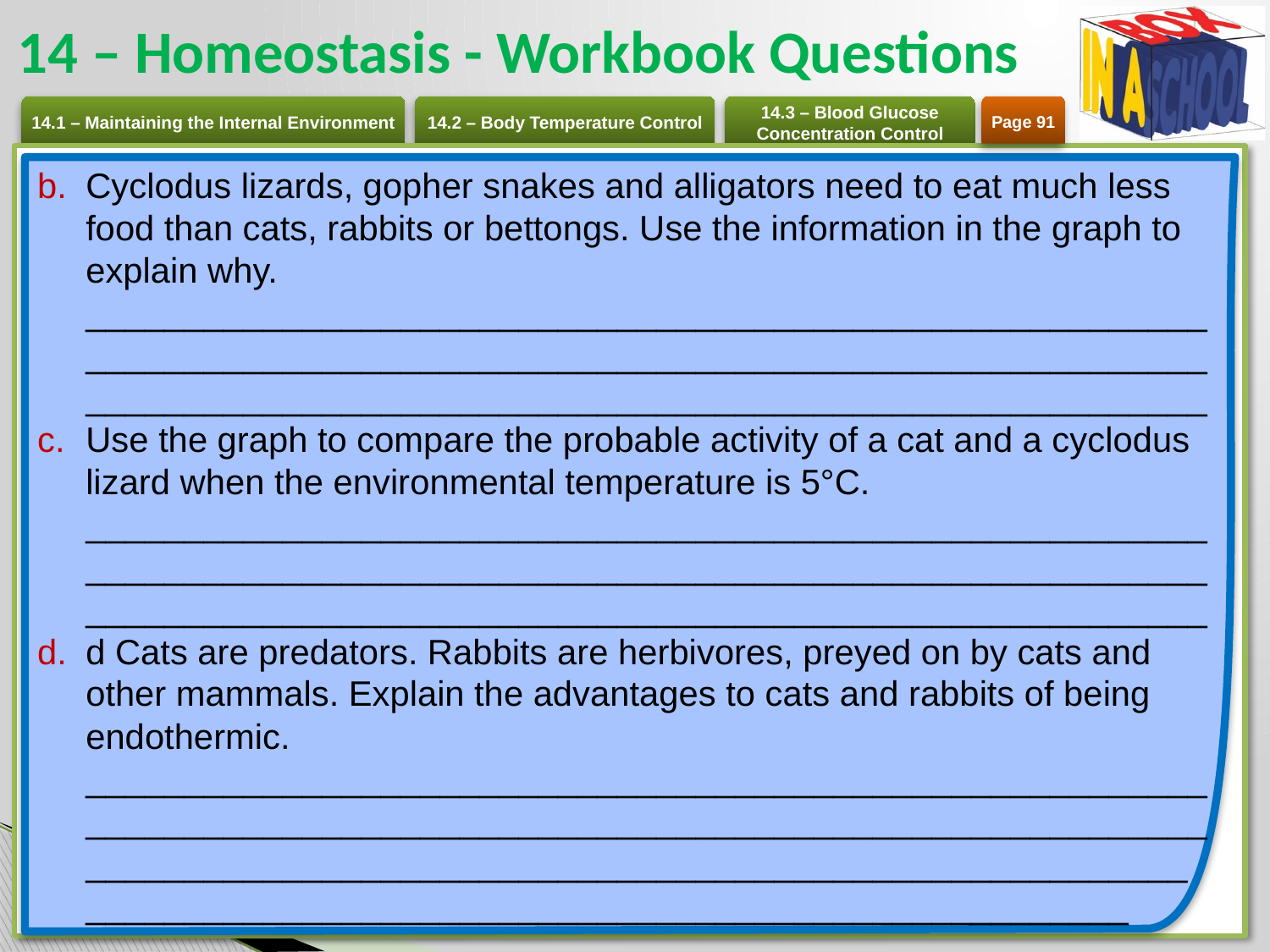

# 14 – Homeostasis - Workbook Questions
Page 91
Cyclodus lizards, gopher snakes and alligators need to eat much less food than cats, rabbits or bettongs. Use the information in the graph to explain why.
___________________________________________________________________________________________________________________________________________________________________________
Use the graph to compare the probable activity of a cat and a cyclodus lizard when the environmental temperature is 5°C.
___________________________________________________________________________________________________________________________________________________________________________
d Cats are predators. Rabbits are herbivores, preyed on by cats and other mammals. Explain the advantages to cats and rabbits of being endothermic.
__________________________________________________________________________________________________________________________________________________________________________
_____________________________________________________